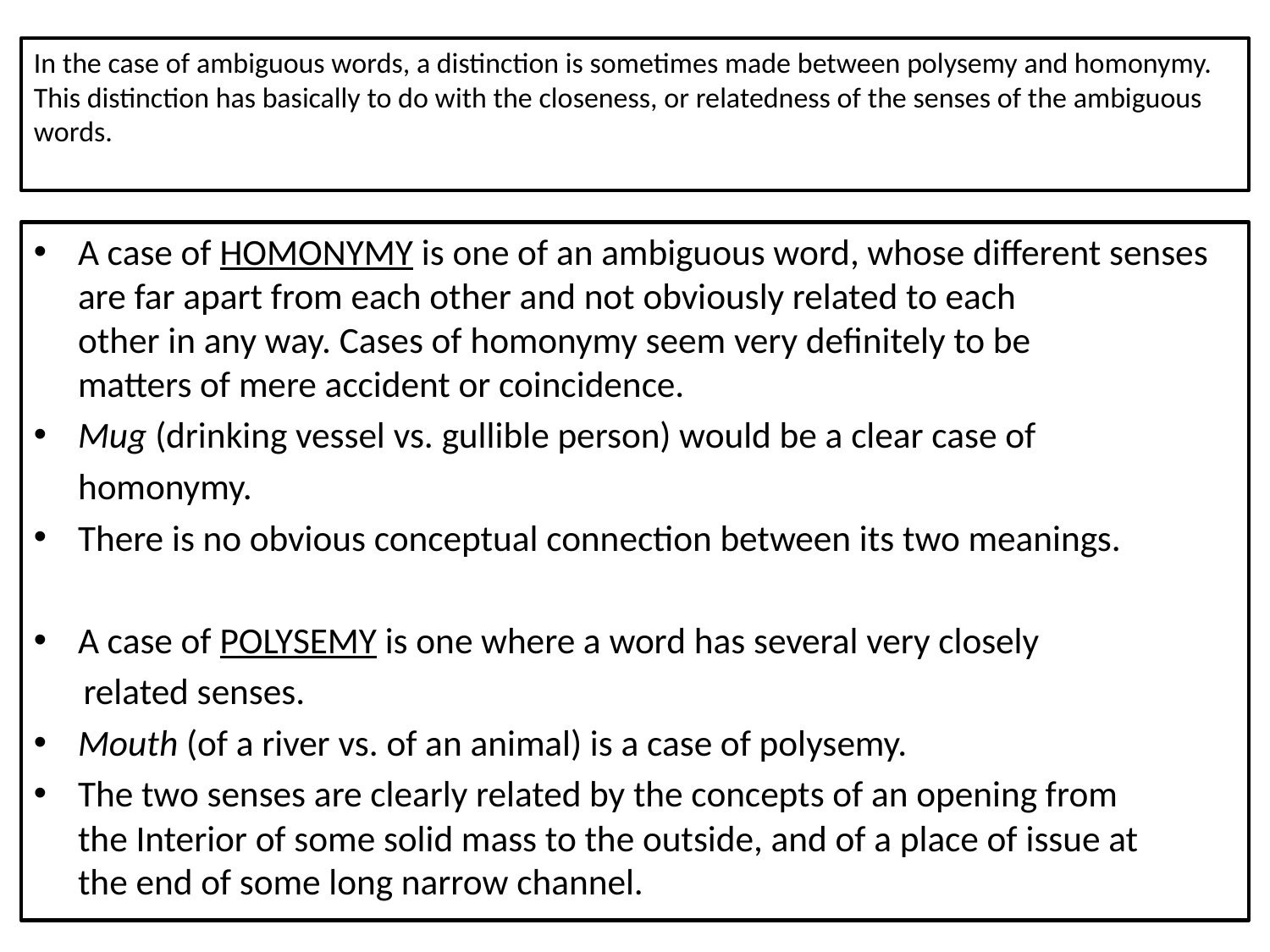

# In the case of ambiguous words, a distinction is sometimes made between polysemy and homonymy. This distinction has basically to do with the closeness, or relatedness of the senses of the ambiguous words.
A case of HOMONYMY is one of an ambiguous word, whose different senses are far apart from each other and not obviously related to each
other in any way. Cases of homonymy seem very definitely to be
matters of mere accident or coincidence.
Mug (drinking vessel vs. gullible person) would be a clear case of
	homonymy.
There is no obvious conceptual connection between its two meanings.

A case of POLYSEMY is one where a word has several very closely
      related senses.
Mouth (of a river vs. of an animal) is a case of polysemy.
The two senses are clearly related by the concepts of an opening from
the Interior of some solid mass to the outside, and of a place of issue at
the end of some long narrow channel.